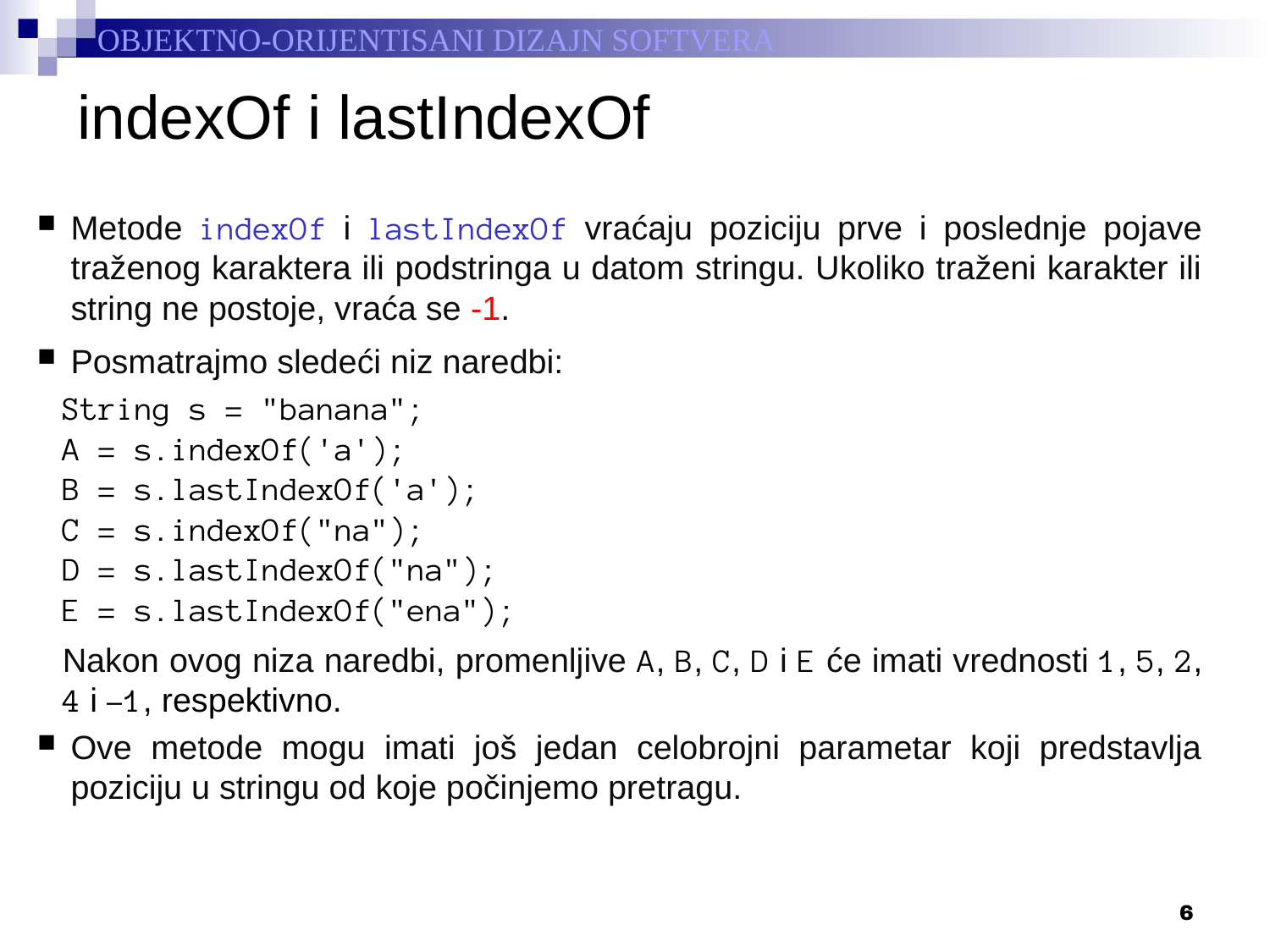

# indexOf i lastIndexOf
Metode indexOf i lastIndexOf vraćaju poziciju prve i poslednje pojave traženog karaktera ili podstringa u datom stringu. Ukoliko traženi karakter ili string ne postoje, vraća se -1.
Posmatrajmo sledeći niz naredbi:
	String s = "banana";
	A = s.indexOf('a');
	B = s.lastIndexOf('a');
	C = s.indexOf("na");
	D = s.lastIndexOf("na");
	E = s.lastIndexOf("ena");
Nakon ovog niza naredbi, promenljive A, B, C, D i E će imati vrednosti 1, 5, 2, 4 i -1, respektivno.
Ove metode mogu imati još jedan celobrojni parametar koji predstavlja poziciju u stringu od koje počinjemo pretragu.
6